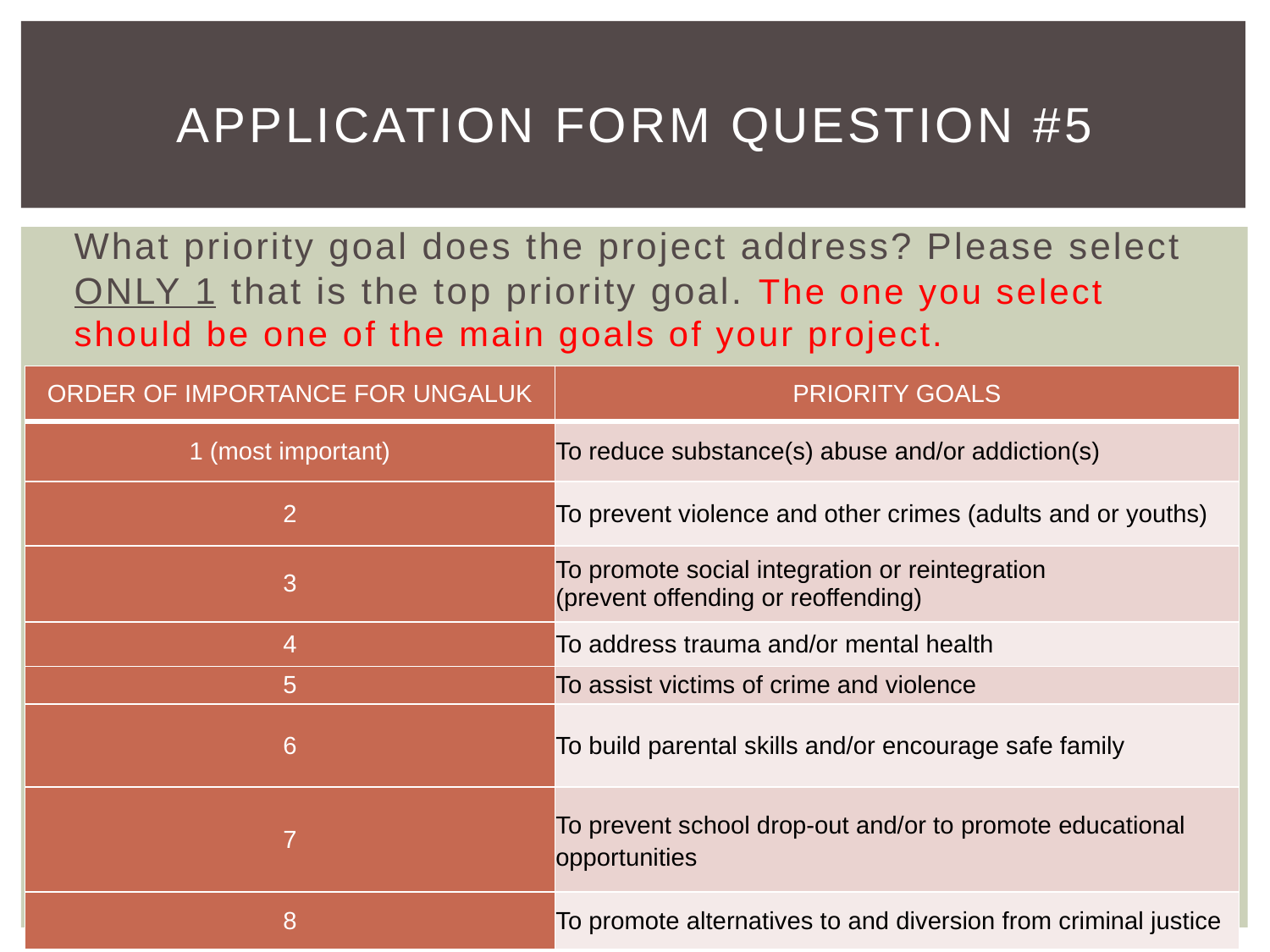

# Application Form Question #5
What priority goal does the project address? Please select ONLY 1 that is the top priority goal. The one you select should be one of the main goals of your project.

| ORDER OF IMPORTANCE FOR UNGALUK | PRIORITY GOALS |
| --- | --- |
| 1 (most important) | To reduce substance(s) abuse and/or addiction(s) |
| 2 | To prevent violence and other crimes (adults and or youths) |
| 3 | To promote social integration or reintegration (prevent offending or reoffending) |
| 4 | To address trauma and/or mental health |
| 5 | To assist victims of crime and violence |
| 6 | To build parental skills and/or encourage safe family |
| 7 | To prevent school drop-out and/or to promote educational opportunities |
| 8 | To promote alternatives to and diversion from criminal justice |